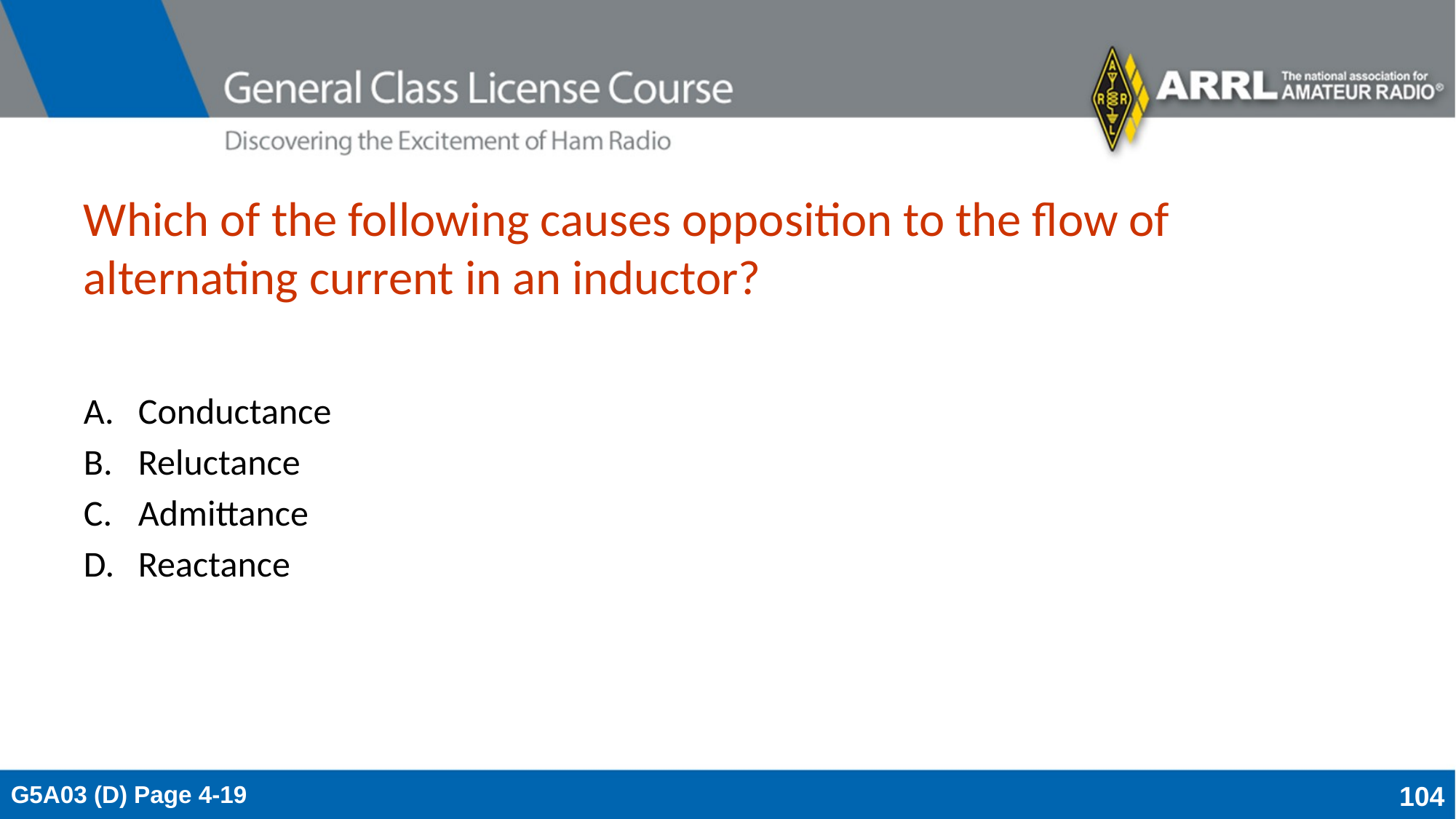

# Which of the following causes opposition to the flow of alternating current in an inductor?
Conductance
Reluctance
Admittance
Reactance
G5A03 (D) Page 4-19
104